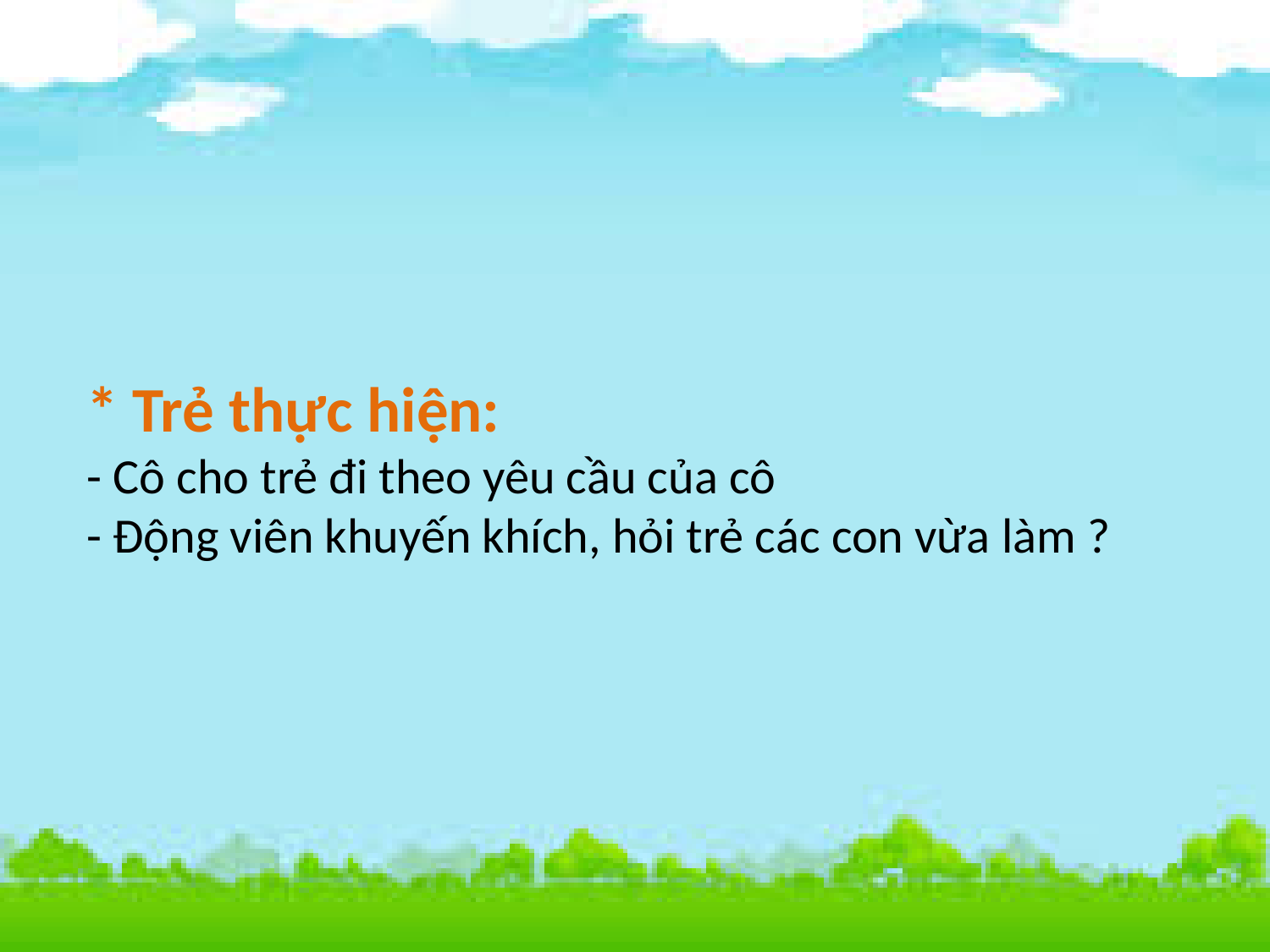

# * Trẻ thực hiện: - Cô cho trẻ đi theo yêu cầu của cô - Động viên khuyến khích, hỏi trẻ các con vừa làm ?